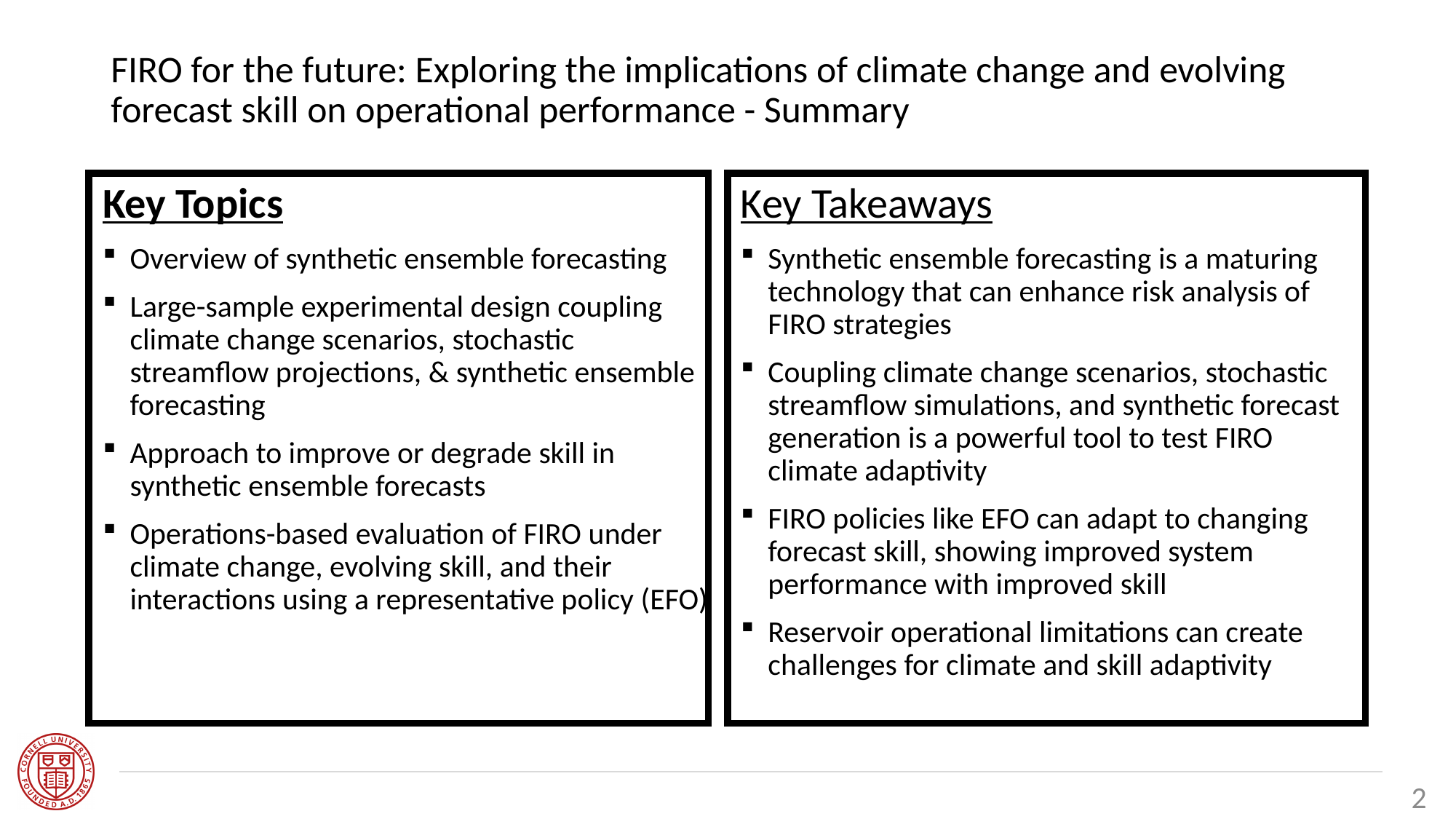

# FIRO for the future: Exploring the implications of climate change and evolving forecast skill on operational performance - Summary

Key Topics
Overview of synthetic ensemble forecasting
Large-sample experimental design coupling climate change scenarios, stochastic streamflow projections, & synthetic ensemble forecasting
Approach to improve or degrade skill in synthetic ensemble forecasts
Operations-based evaluation of FIRO under climate change, evolving skill, and their interactions using a representative policy (EFO)

Key Takeaways
Synthetic ensemble forecasting is a maturing technology that can enhance risk analysis of FIRO strategies
Coupling climate change scenarios, stochastic streamflow simulations, and synthetic forecast generation is a powerful tool to test FIRO climate adaptivity
FIRO policies like EFO can adapt to changing forecast skill, showing improved system performance with improved skill
Reservoir operational limitations can create challenges for climate and skill adaptivity

2